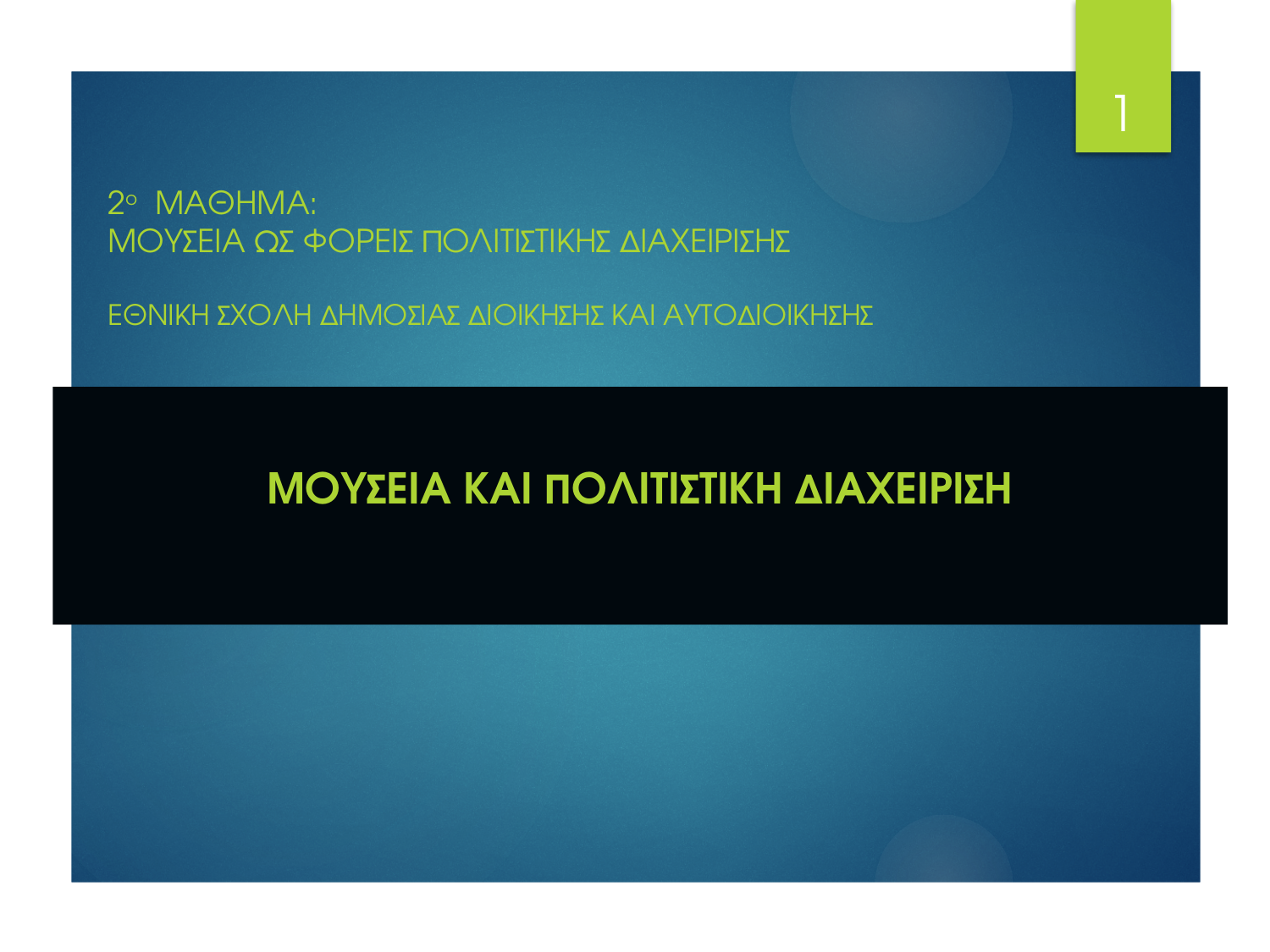

1
# 2ο  ΜΑΘΗΜΑ: ΜΟΥΣΕΙΑ ΩΣ ΦΟΡΕΙΣ ΠΟΛΙΤΙΣΤΙΚΗΣ ΔΙΑΧΕΙΡΙΣΗΣ ΕΘΝΙΚΗ ΣΧΟΛΗ ΔΗΜΟΣΙΑΣ ΔΙΟΙΚΗΣΗΣ ΚΑΙ ΑΥΤΟΔΙΟΙΚΗΣΗΣ

ΜΟΥΣΕΙΑ ΚΑΙ ΠΟΛΙΤΙΣΤΙΚΗ ΔΙΑΧΕΙΡΙΣΗ